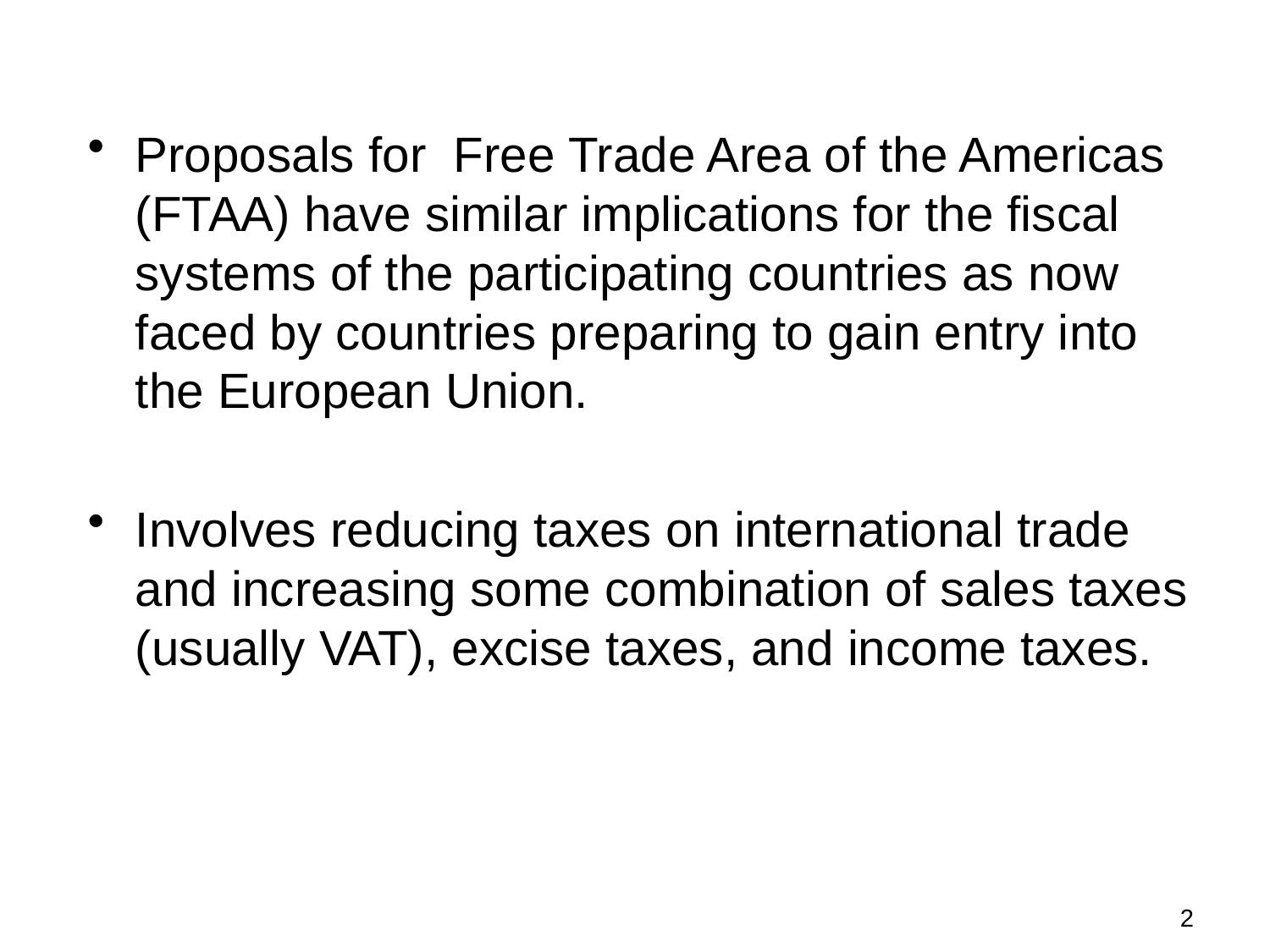

Proposals for  Free Trade Area of the Americas (FTAA) have similar implications for the fiscal systems of the participating countries as now faced by countries preparing to gain entry into the European Union.

Involves reducing taxes on international trade and increasing some combination of sales taxes (usually VAT), excise taxes, and income taxes.
2